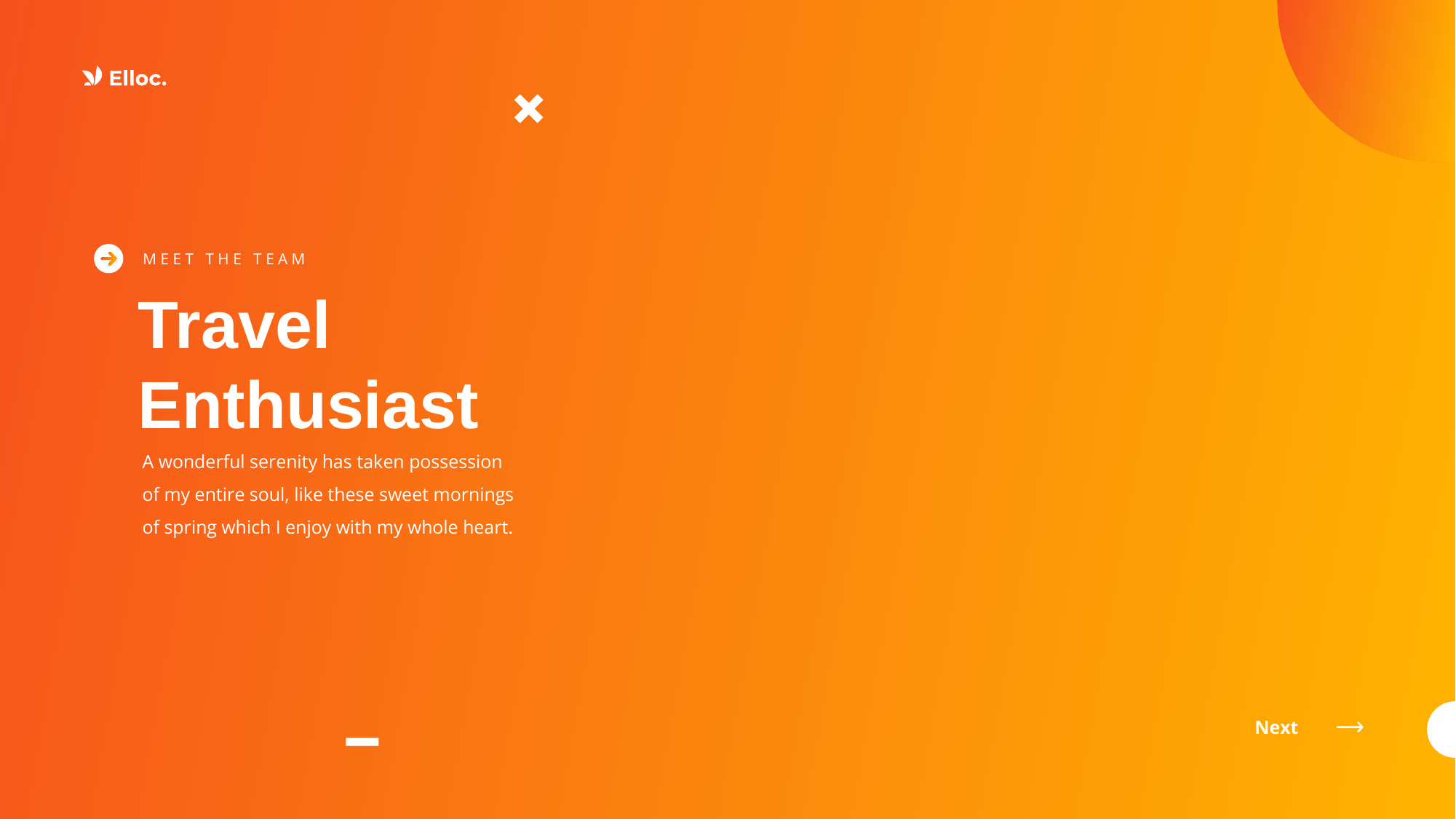

M E E T   T H E   T E A M

Travel
Enthusiast
A wonderful serenity has taken possession of my entire soul, like these sweet mornings of spring which I enjoy with my whole heart.

Next